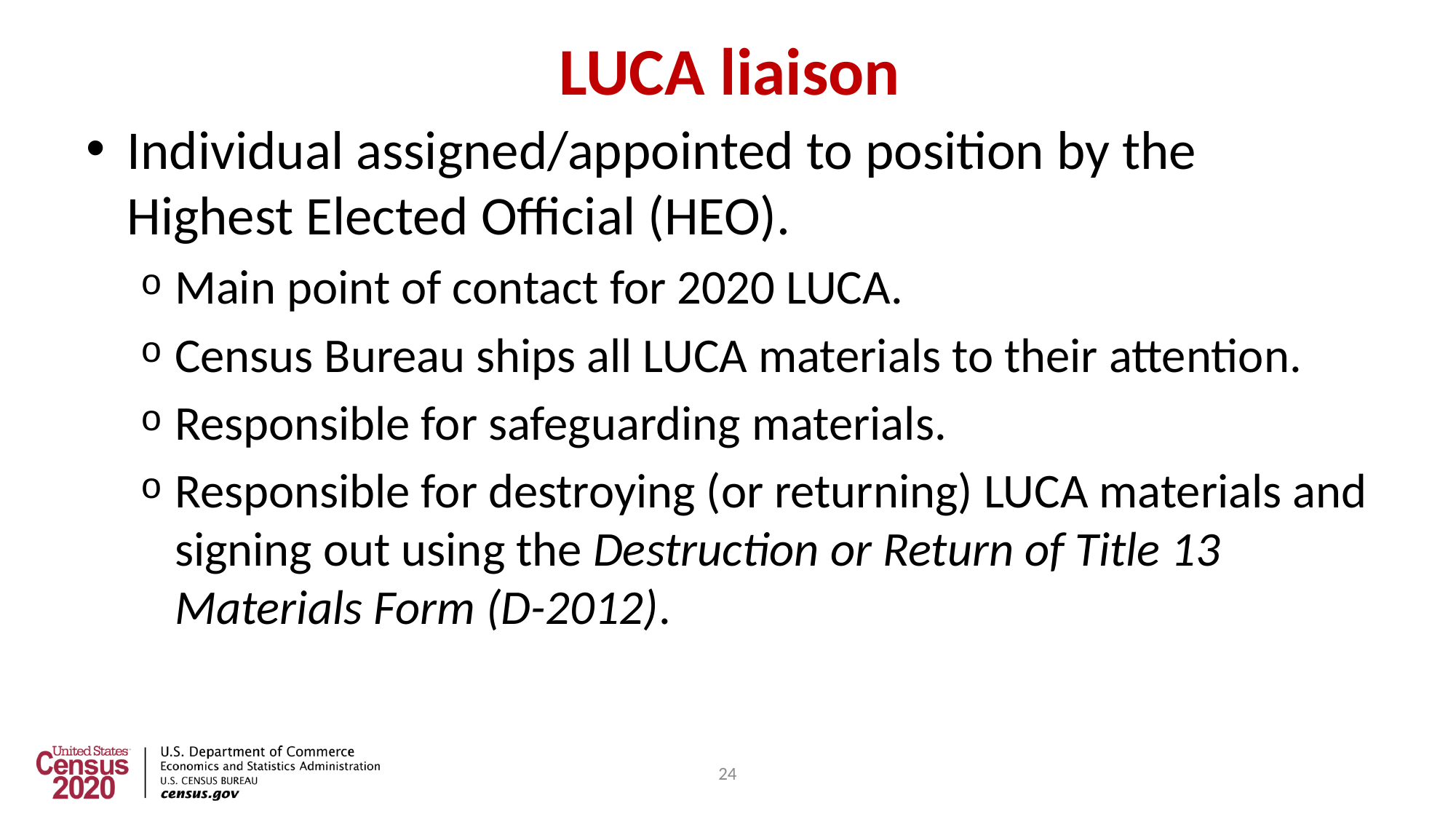

# LUCA liaison
Individual assigned/appointed to position by the Highest Elected Official (HEO).
Main point of contact for 2020 LUCA.
Census Bureau ships all LUCA materials to their attention.
Responsible for safeguarding materials.
Responsible for destroying (or returning) LUCA materials and signing out using the Destruction or Return of Title 13 Materials Form (D-2012).
24